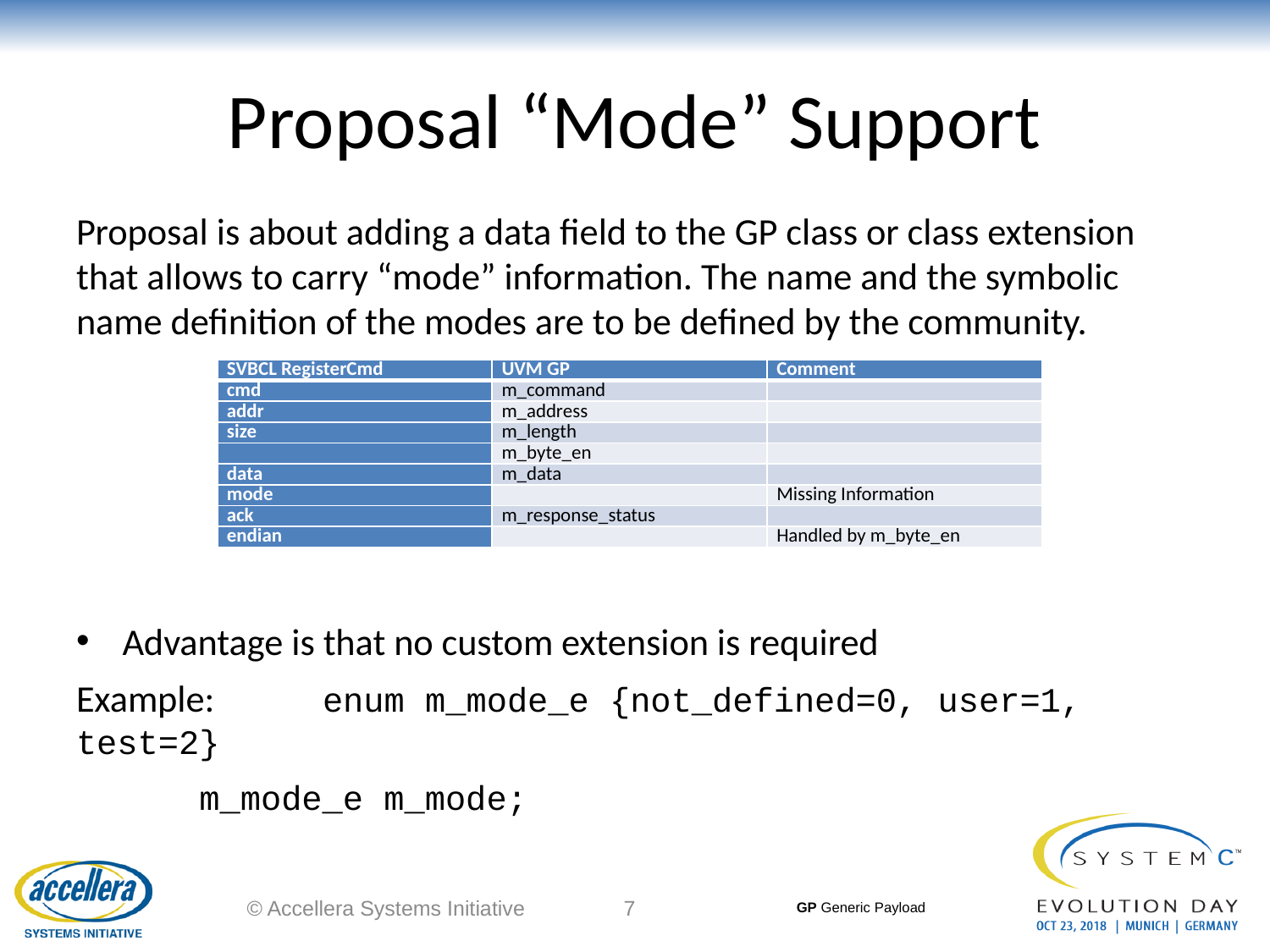

# Proposal “Mode” Support
Proposal is about adding a data field to the GP class or class extension that allows to carry “mode” information. The name and the symbolic name definition of the modes are to be defined by the community.

Advantage is that no custom extension is required
Example: 	enum m_mode_e {not_defined=0, user=1, 		test=2}
		m_mode_e m_mode;
| SVBCL RegisterCmd | UVM GP | Comment |
| --- | --- | --- |
| cmd | m\_command |  |
| addr | m\_address |  |
| size | m\_length |  |
|  | m\_byte\_en |  |
| data | m\_data |  |
| mode |  | Missing Information |
| ack | m\_response\_status |  |
| endian |  | Handled by m\_byte\_en |
© Accellera Systems Initiative
7
GP Generic Payload